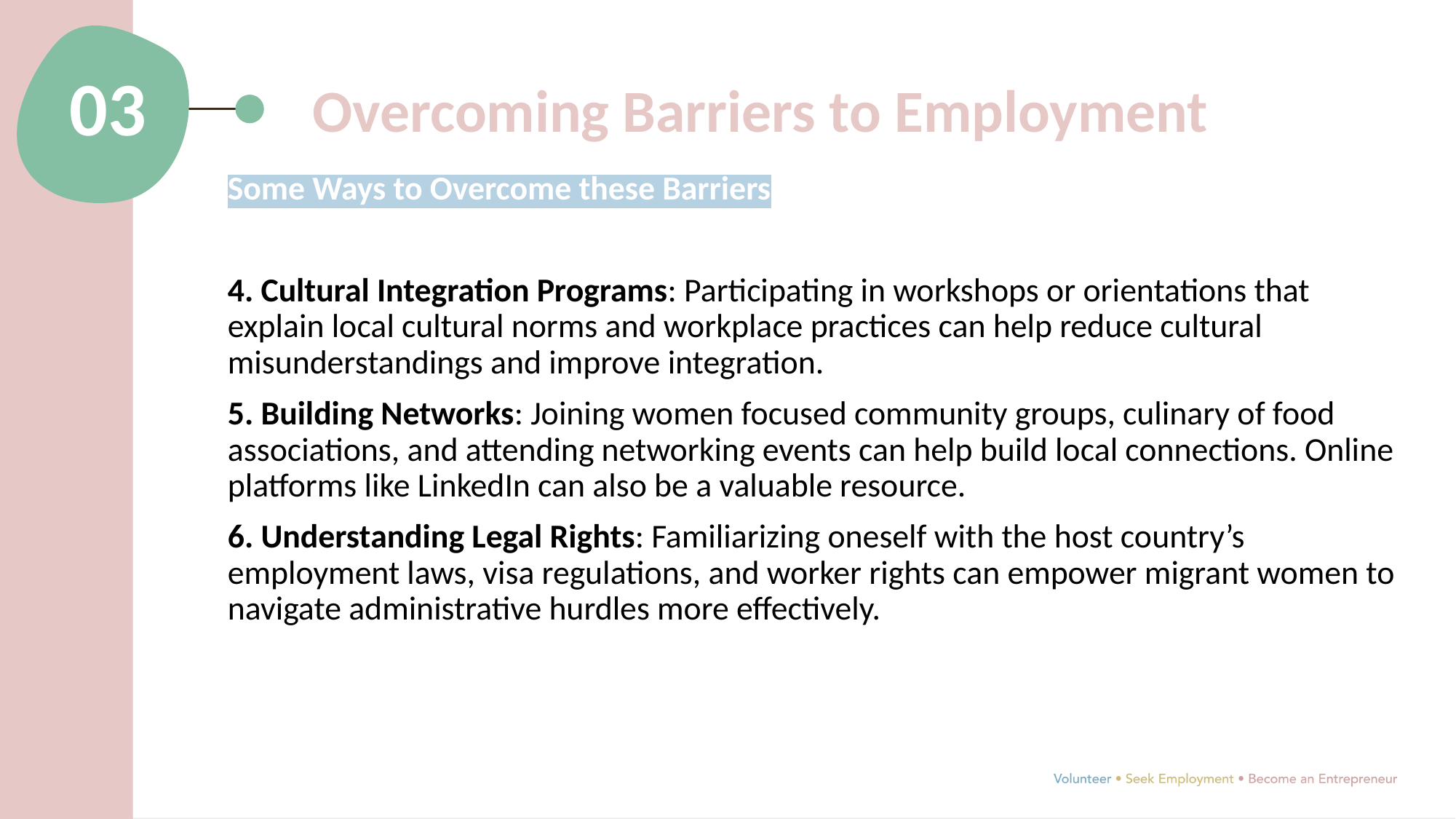

03
Overcoming Barriers to Employment

Some Ways to Overcome these Barriers

4. Cultural Integration Programs: Participating in workshops or orientations that explain local cultural norms and workplace practices can help reduce cultural misunderstandings and improve integration.
5. Building Networks: Joining women focused community groups, culinary of food associations, and attending networking events can help build local connections. Online platforms like LinkedIn can also be a valuable resource.
6. Understanding Legal Rights: Familiarizing oneself with the host country’s employment laws, visa regulations, and worker rights can empower migrant women to navigate administrative hurdles more effectively.